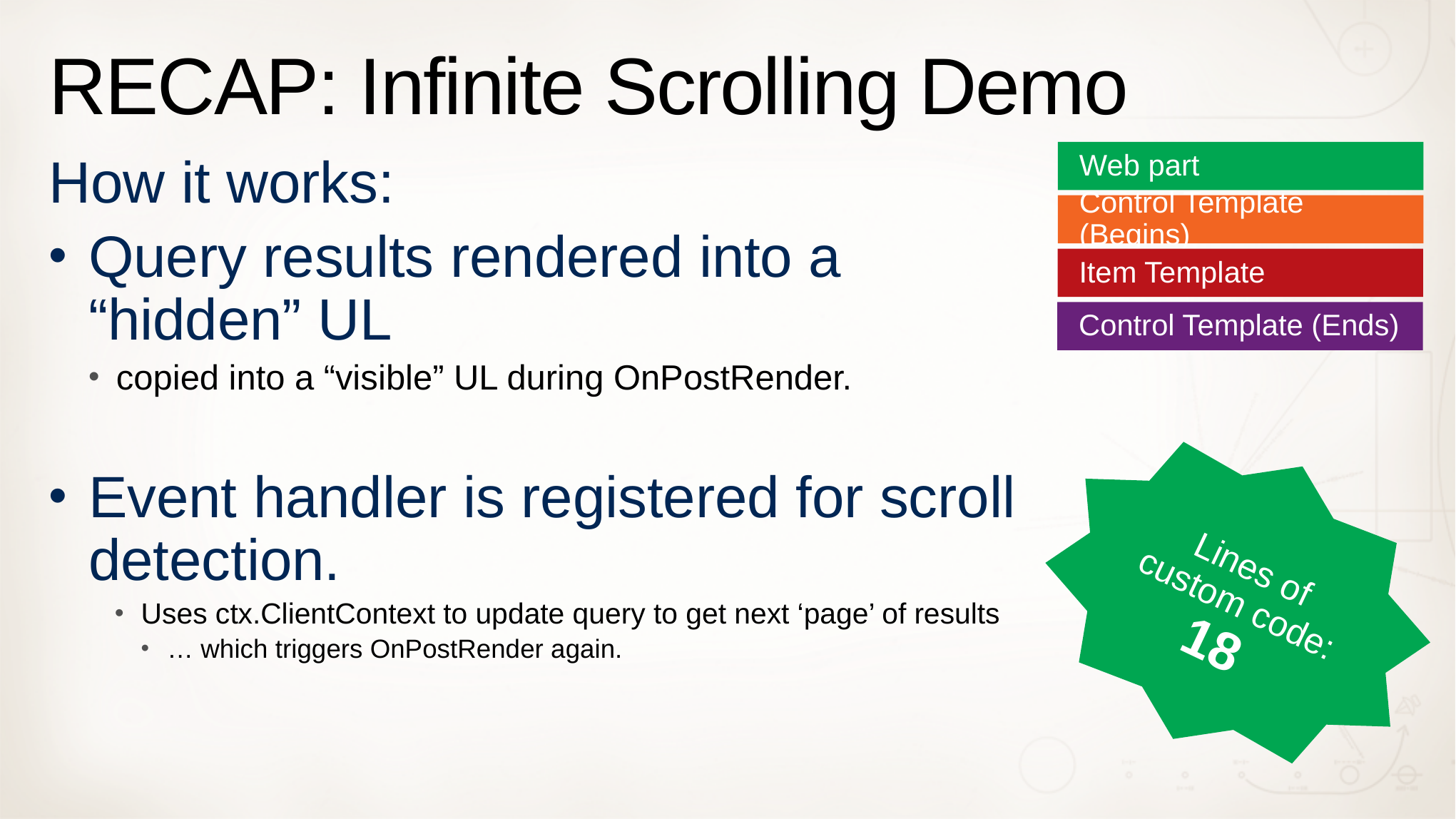

# RECAP: Infinite Scrolling Demo
Web part
How it works:
Query results rendered into a “hidden” UL
copied into a “visible” UL during OnPostRender.

Event handler is registered for scroll detection.
Uses ctx.ClientContext to update query to get next ‘page’ of results
… which triggers OnPostRender again.

Control Template (Begins)
Item Template
Control Template (Ends)
Lines of custom code:
18